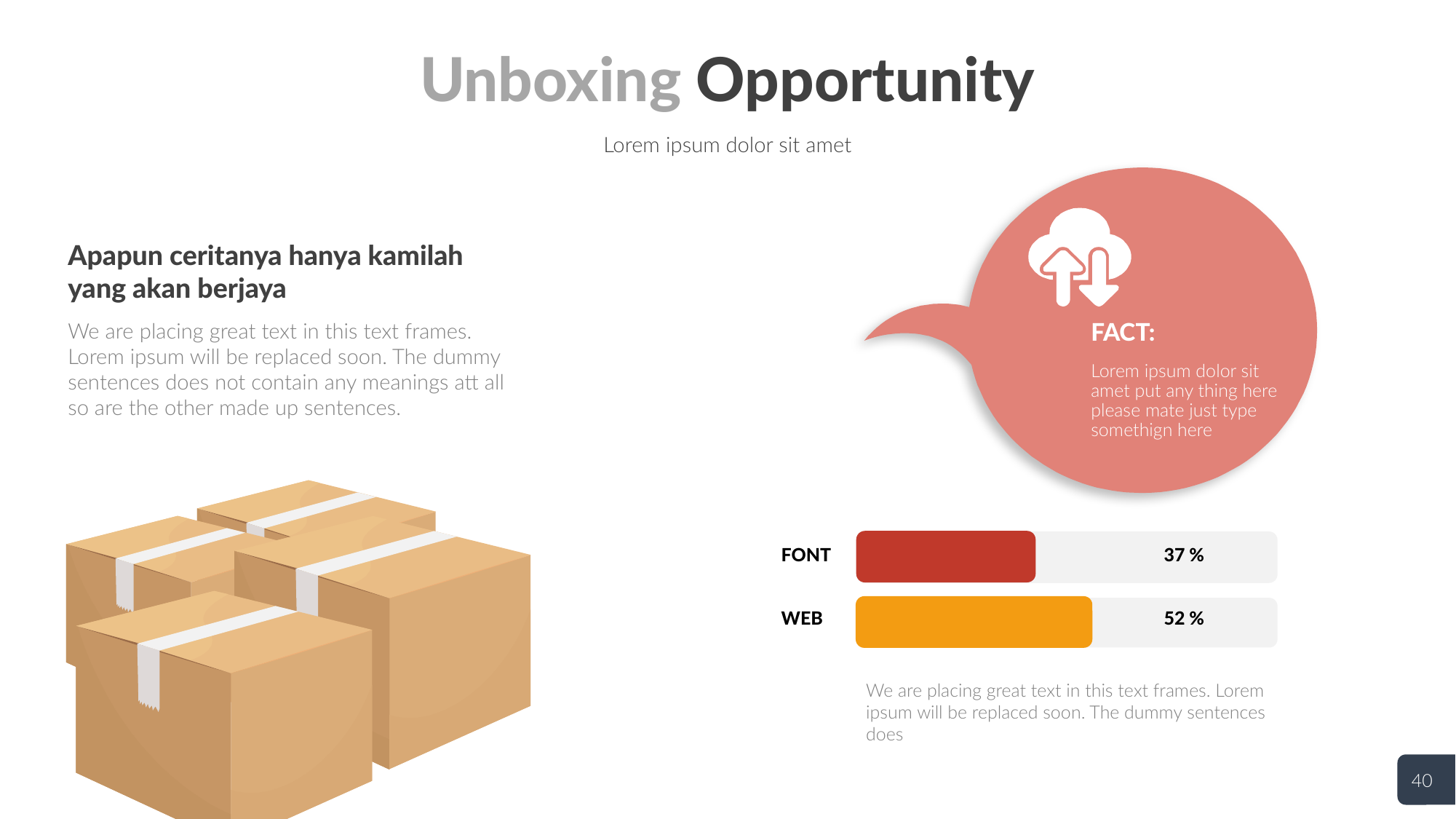

# Unboxing Opportunity
Lorem ipsum dolor sit amet

Apapun ceritanya hanya kamilah yang akan berjaya

We are placing great text in this text frames. Lorem ipsum will be replaced soon. The dummy sentences does not contain any meanings att all so are the other made up sentences.
FACT:
Lorem ipsum dolor sit amet put any thing here please mate just type somethign here

FONT
37 %

52 %
WEB
We are placing great text in this text frames. Lorem ipsum will be replaced soon. The dummy sentences does

40